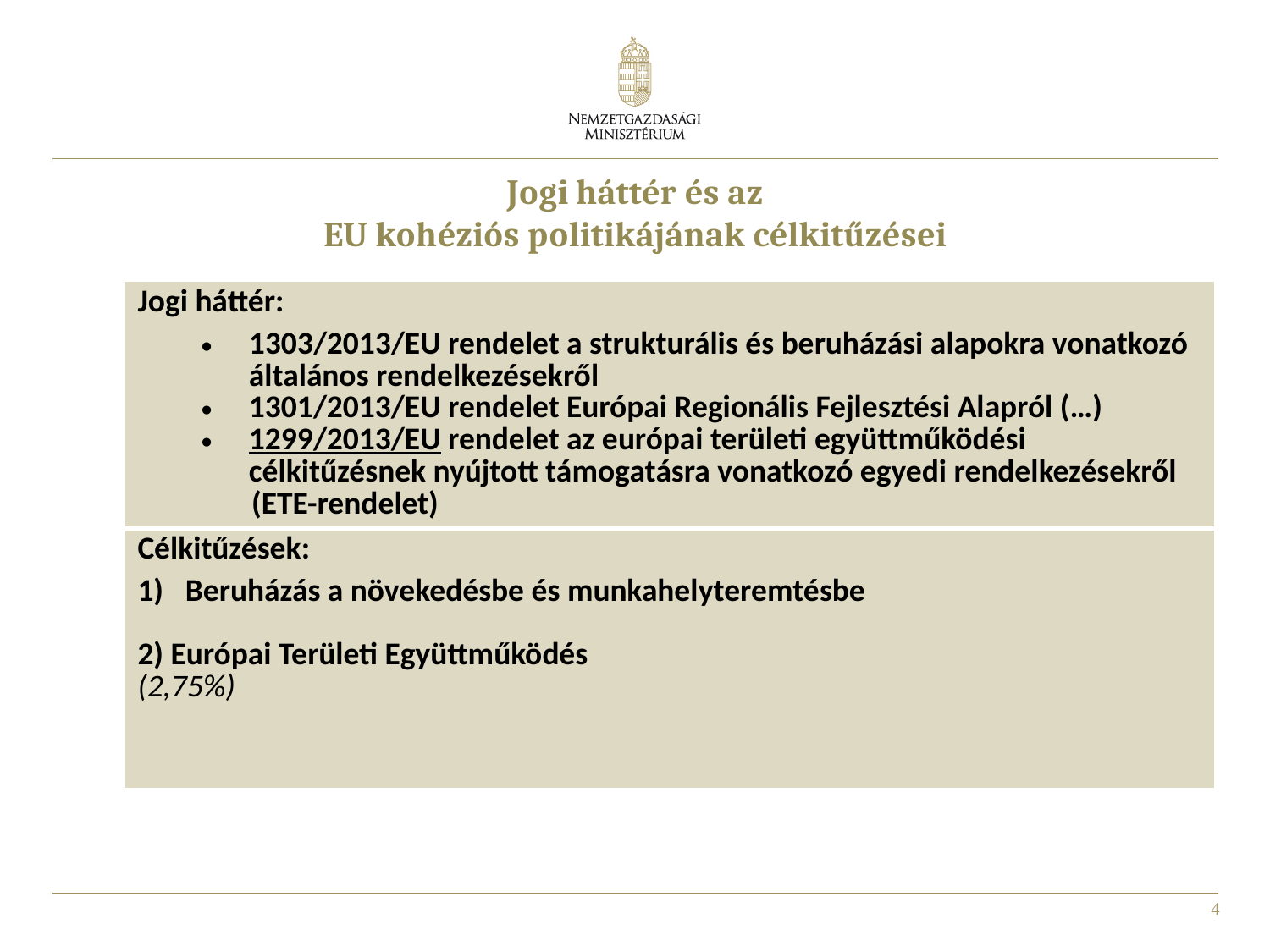

Jogi háttér és az
EU kohéziós politikájának célkitűzései
| Jogi háttér: 1303/2013/EU rendelet a strukturális és beruházási alapokra vonatkozó általános rendelkezésekről 1301/2013/EU rendelet Európai Regionális Fejlesztési Alapról (…) 1299/2013/EU rendelet az európai területi együttműködési célkitűzésnek nyújtott támogatásra vonatkozó egyedi rendelkezésekről (ETE-rendelet) |
| --- |
| Célkitűzések: Beruházás a növekedésbe és munkahelyteremtésbe 2) Európai Területi Együttműködés (2,75%) |